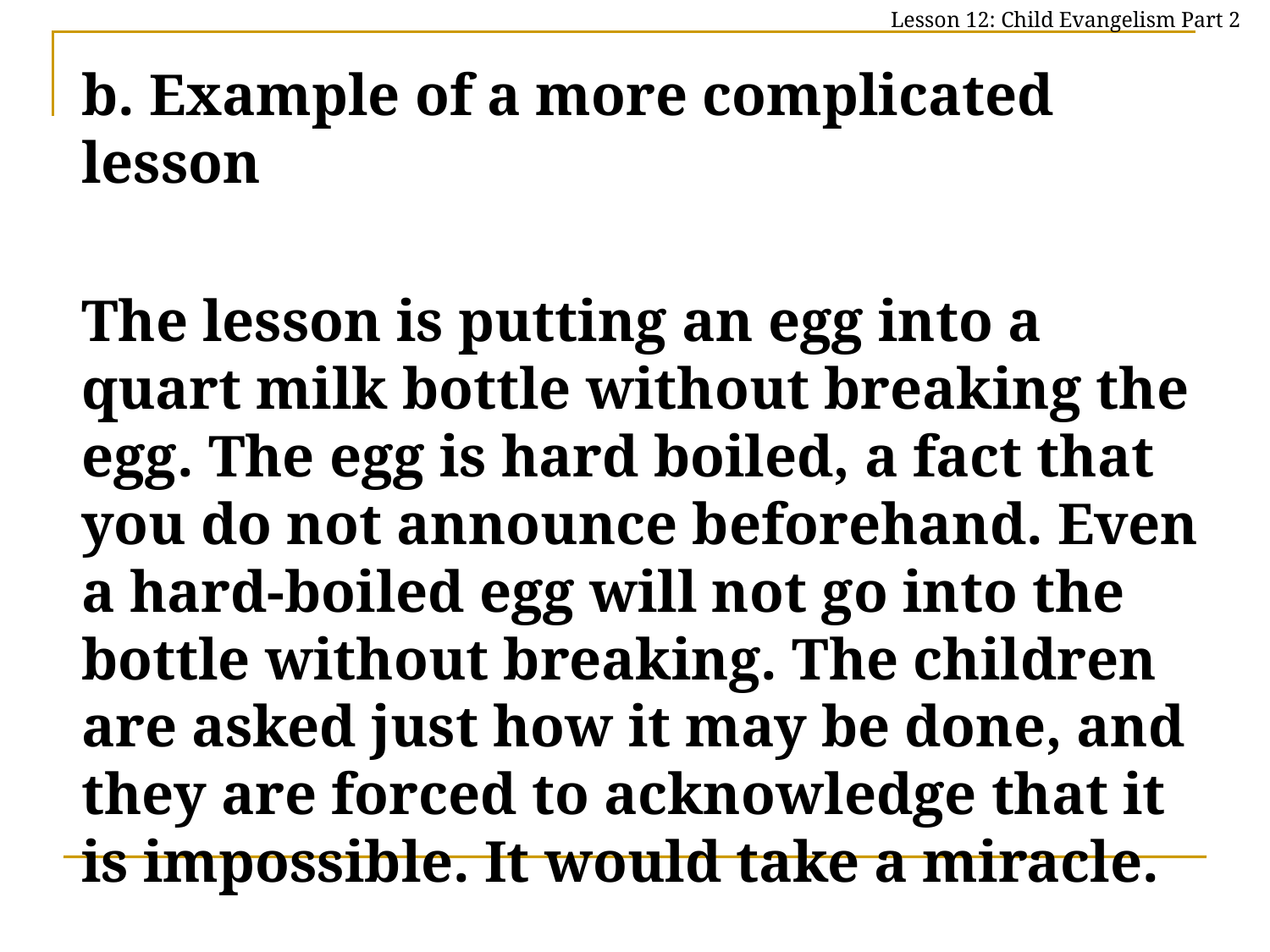

Lesson 12: Child Evangelism Part 2
	b. Example of a more complicated lesson

	The lesson is putting an egg into a quart milk bottle without breaking the egg. The egg is hard boiled, a fact that you do not announce beforehand. Even a hard-boiled egg will not go into the bottle without breaking. The children are asked just how it may be done, and they are forced to acknowledge that it is impossible. It would take a miracle.